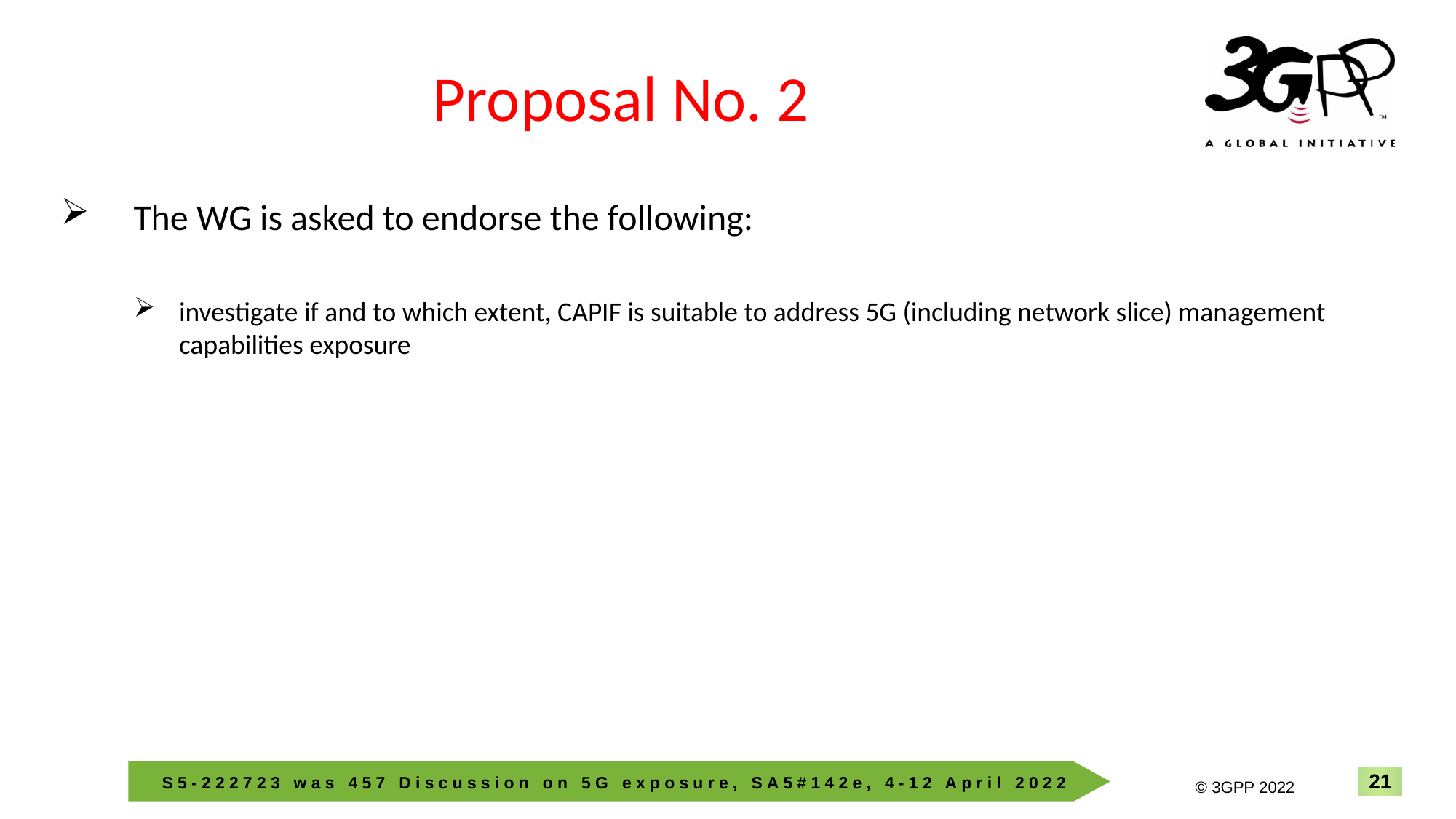

# Proposal No. 2
The WG is asked to endorse the following:

investigate if and to which extent, CAPIF is suitable to address 5G (including network slice) management capabilities exposure